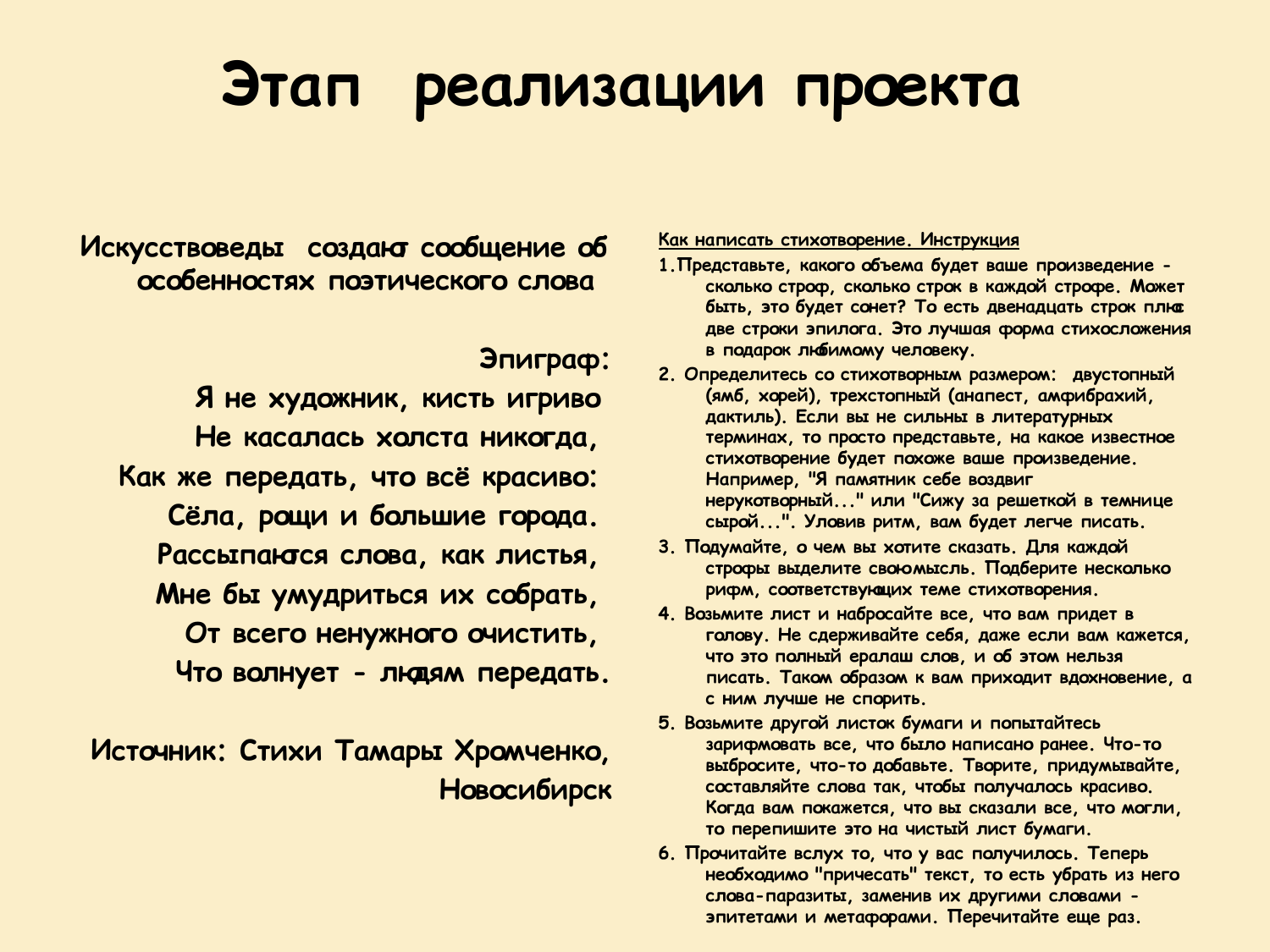

# Этап  реализации проекта
Искусствоведы  создают сообщение об особенностях поэтического слова

Эпиграф:
Я не художник, кисть игриво
Не касалась холста никогда,
Как же передать, что всё красиво:
Сёла, рощи и большие города.
Рассыпаются слова, как листья,
Мне бы умудриться их собрать,
От всего ненужного очистить,
Что волнует - людям передать.

Источник: Стихи Тамары Хромченко,
 Новосибирск

Как написать стихотворение. Инструкция
1.Представьте, какого объема будет ваше произведение - сколько строф, сколько строк в каждой строфе. Может быть, это будет сонет? То есть двенадцать строк плюс две строки эпилога. Это лучшая форма стихосложения в подарок любимому человеку.
2. Определитесь со стихотворным размером:  двустопный (ямб, хорей), трехстопный (анапест, амфибрахий, дактиль). Если вы не сильны в литературных терминах, то просто представьте, на какое известное стихотворение будет похоже ваше произведение. Например, "Я памятник себе воздвиг нерукотворный..." или "Сижу за решеткой в темнице сырой...". Уловив ритм, вам будет легче писать.
3. Подумайте, о чем вы хотите сказать. Для каждой строфы выделите свою мысль. Подберите несколько рифм, соответствующих теме стихотворения.
4. Возьмите лист и набросайте все, что вам придет в голову. Не сдерживайте себя, даже если вам кажется, что это полный ералаш слов, и об этом нельзя писать. Таком образом к вам приходит вдохновение, а с ним лучше не спорить.
5. Возьмите другой листок бумаги и попытайтесь зарифмовать все, что было написано ранее. Что-то выбросите, что-то добавьте. Творите, придумывайте, составляйте слова так, чтобы получалось красиво. Когда вам покажется, что вы сказали все, что могли, то перепишите это на чистый лист бумаги.
6. Прочитайте вслух то, что у вас получилось. Теперь необходимо "причесать" текст, то есть убрать из него слова-паразиты, заменив их другими словами - эпитетами и метафорами. Перечитайте еще раз.